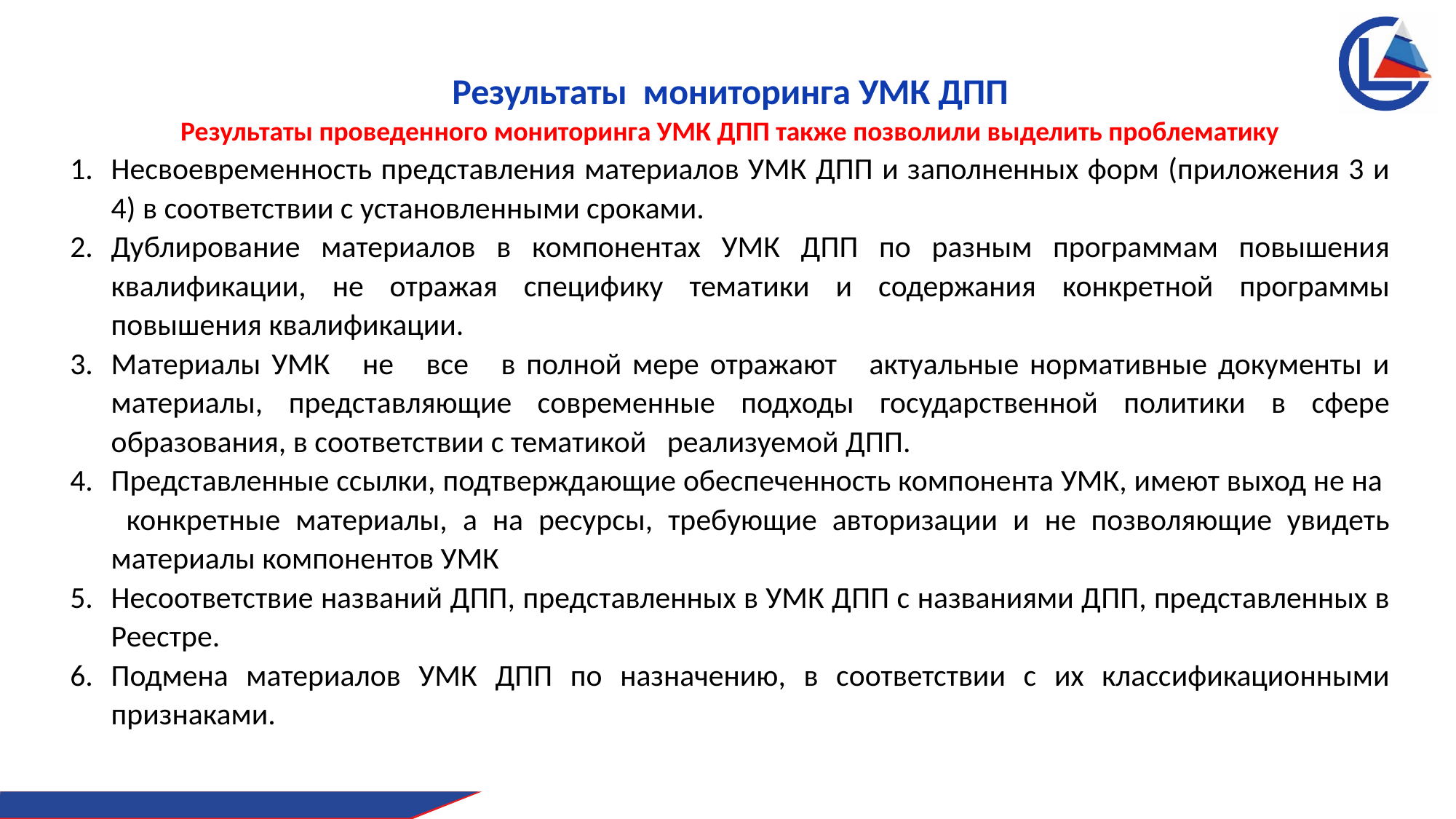

Результаты  мониторинга УМК ДПП
Результаты проведенного мониторинга УМК ДПП также позволили выделить проблематику
Несвоевременность представления материалов УМК ДПП и заполненных форм (приложения 3 и 4) в соответствии с установленными сроками.
Дублирование материалов в компонентах УМК ДПП по разным программам повышения квалификации, не отражая специфику тематики и содержания конкретной программы повышения квалификации.
Материалы УМК   не   все   в полной мере отражают   актуальные нормативные документы и материалы, представляющие современные подходы государственной политики в сфере образования, в соответствии с тематикой   реализуемой ДПП.
Представленные ссылки, подтверждающие обеспеченность компонента УМК, имеют выход не на   конкретные материалы, а на ресурсы, требующие авторизации и не позволяющие увидеть материалы компонентов УМК
Несоответствие названий ДПП, представленных в УМК ДПП с названиями ДПП, представленных в Реестре.
Подмена материалов УМК ДПП по назначению, в соответствии с их классификационными признаками.